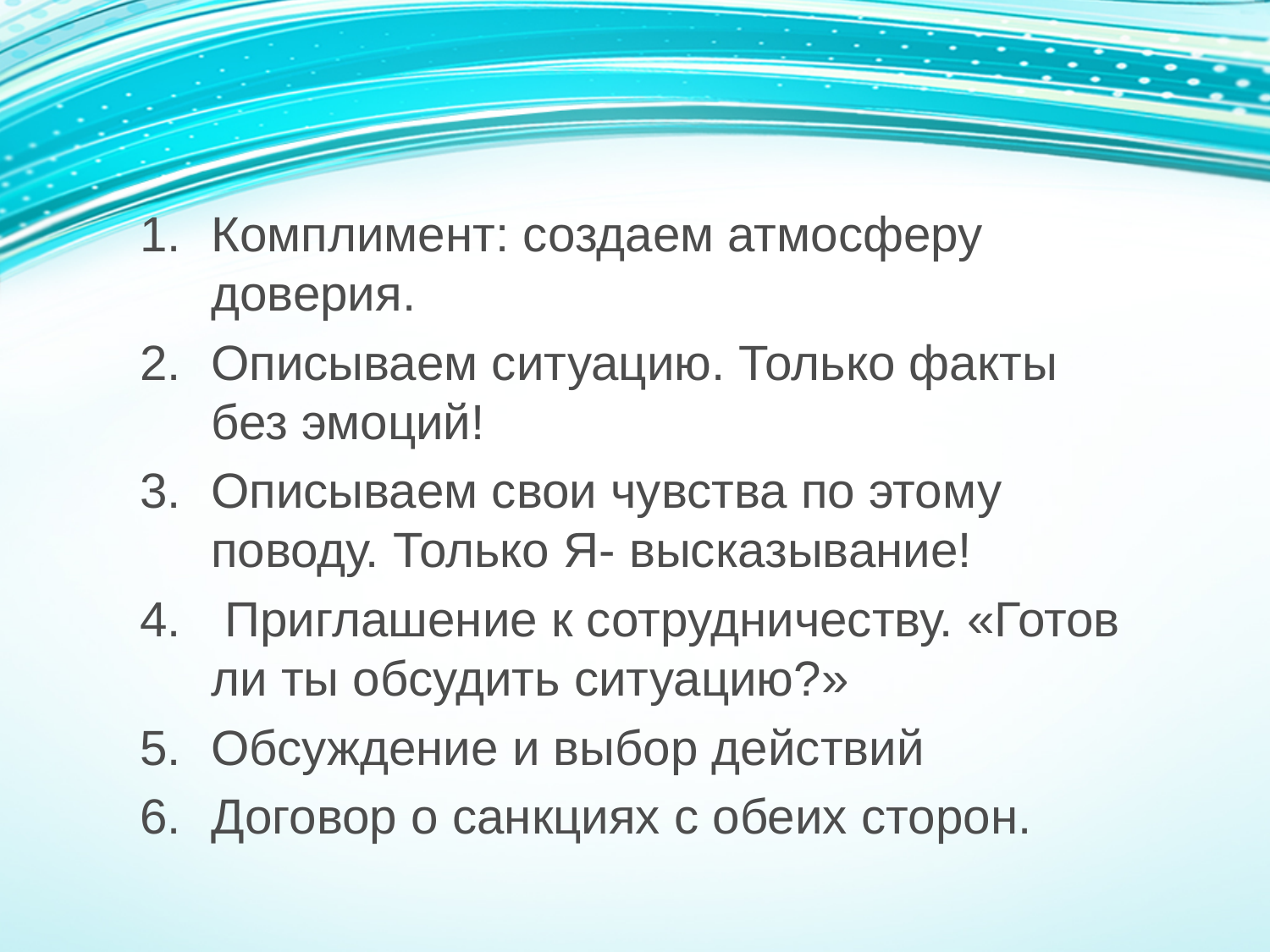

Комплимент: создаем атмосферу доверия.
Описываем ситуацию. Только факты без эмоций!
Описываем свои чувства по этому поводу. Только Я- высказывание!
 Приглашение к сотрудничеству. «Готов ли ты обсудить ситуацию?»
Обсуждение и выбор действий
Договор о санкциях с обеих сторон.